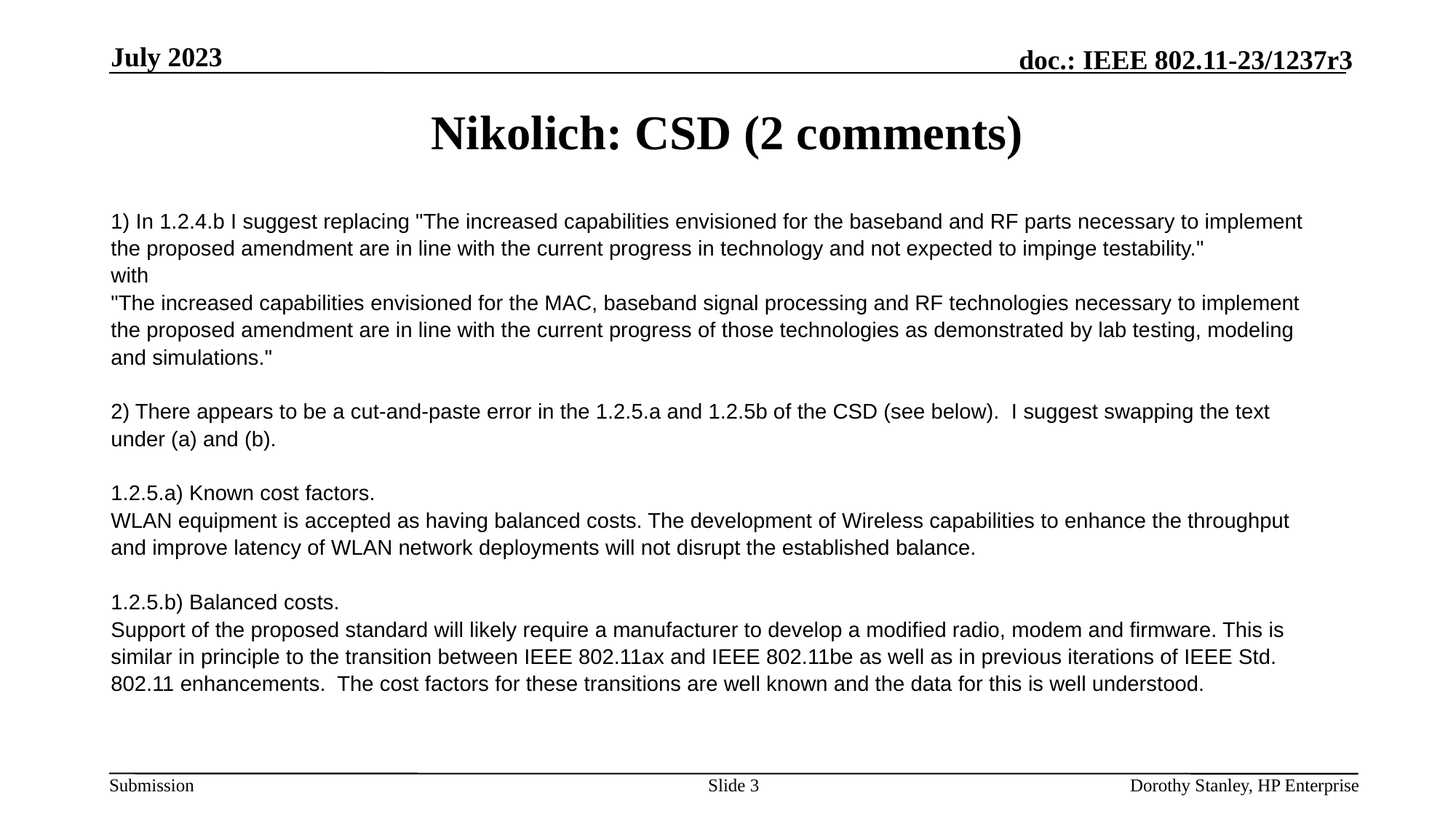

July 2023
# Nikolich: CSD (2 comments)
1) In 1.2.4.b I suggest replacing "The increased capabilities envisioned for the baseband and RF parts necessary to implement the proposed amendment are in line with the current progress in technology and not expected to impinge testability."
with
"The increased capabilities envisioned for the MAC, baseband signal processing and RF technologies necessary to implement the proposed amendment are in line with the current progress of those technologies as demonstrated by lab testing, modeling and simulations."

2) There appears to be a cut-and-paste error in the 1.2.5.a and 1.2.5b of the CSD (see below).  I suggest swapping the text under (a) and (b).

1.2.5.a) Known cost factors.
WLAN equipment is accepted as having balanced costs. The development of Wireless capabilities to enhance the throughput and improve latency of WLAN network deployments will not disrupt the established balance.

1.2.5.b) Balanced costs.
Support of the proposed standard will likely require a manufacturer to develop a modified radio, modem and firmware. This is similar in principle to the transition between IEEE 802.11ax and IEEE 802.11be as well as in previous iterations of IEEE Std. 802.11 enhancements.  The cost factors for these transitions are well known and the data for this is well understood.
Slide 3
Dorothy Stanley, HP Enterprise